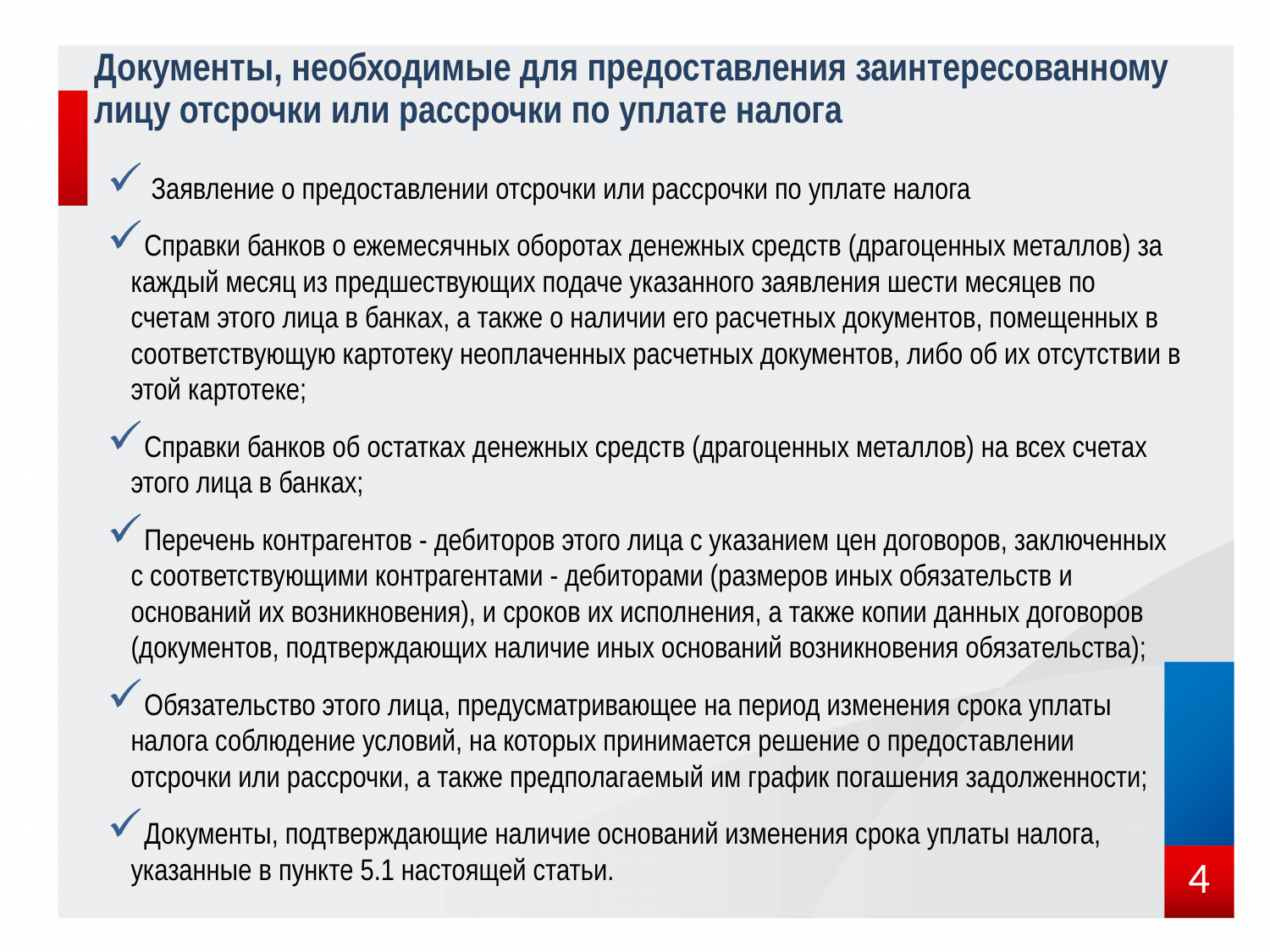

Документы, необходимые для предоставления заинтересованному лицу отсрочки или рассрочки по уплате налога
 Заявление о предоставлении отсрочки или рассрочки по уплате налога
Справки банков о ежемесячных оборотах денежных средств (драгоценных металлов) за каждый месяц из предшествующих подаче указанного заявления шести месяцев по счетам этого лица в банках, а также о наличии его расчетных документов, помещенных в соответствующую картотеку неоплаченных расчетных документов, либо об их отсутствии в этой картотеке;
Справки банков об остатках денежных средств (драгоценных металлов) на всех счетах этого лица в банках;
Перечень контрагентов - дебиторов этого лица с указанием цен договоров, заключенных с соответствующими контрагентами - дебиторами (размеров иных обязательств и оснований их возникновения), и сроков их исполнения, а также копии данных договоров (документов, подтверждающих наличие иных оснований возникновения обязательства);
Обязательство этого лица, предусматривающее на период изменения срока уплаты налога соблюдение условий, на которых принимается решение о предоставлении отсрочки или рассрочки, а также предполагаемый им график погашения задолженности;
Документы, подтверждающие наличие оснований изменения срока уплаты налога, указанные в пункте 5.1 настоящей статьи.
4